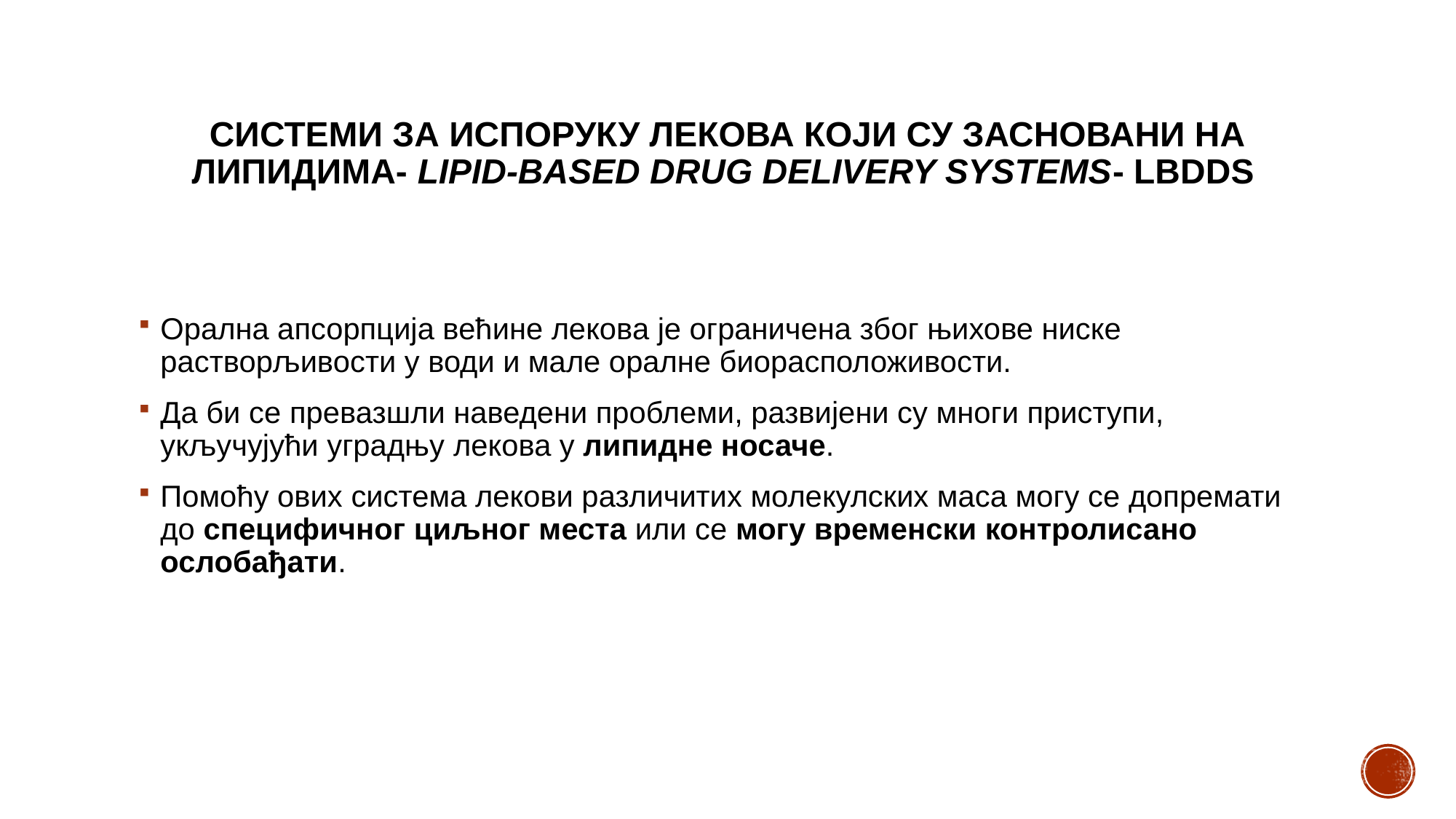

# системи за испоруку лекова који су засновани на липидима- Lipid-Based Drug Delivery Systems- LBDDS

Орална апсорпција већине лекова је ограничена због њихове ниске растворљивости у води и мале оралне биорасположивости.
Да би се превазшли наведени проблеми, развијени су многи приступи, укључујући уградњу лекова у липидне носаче.
Помоћу ових система лекови различитих молекулских маса могу се допремати до специфичног циљног места или се могу временски контролисано ослобађати.